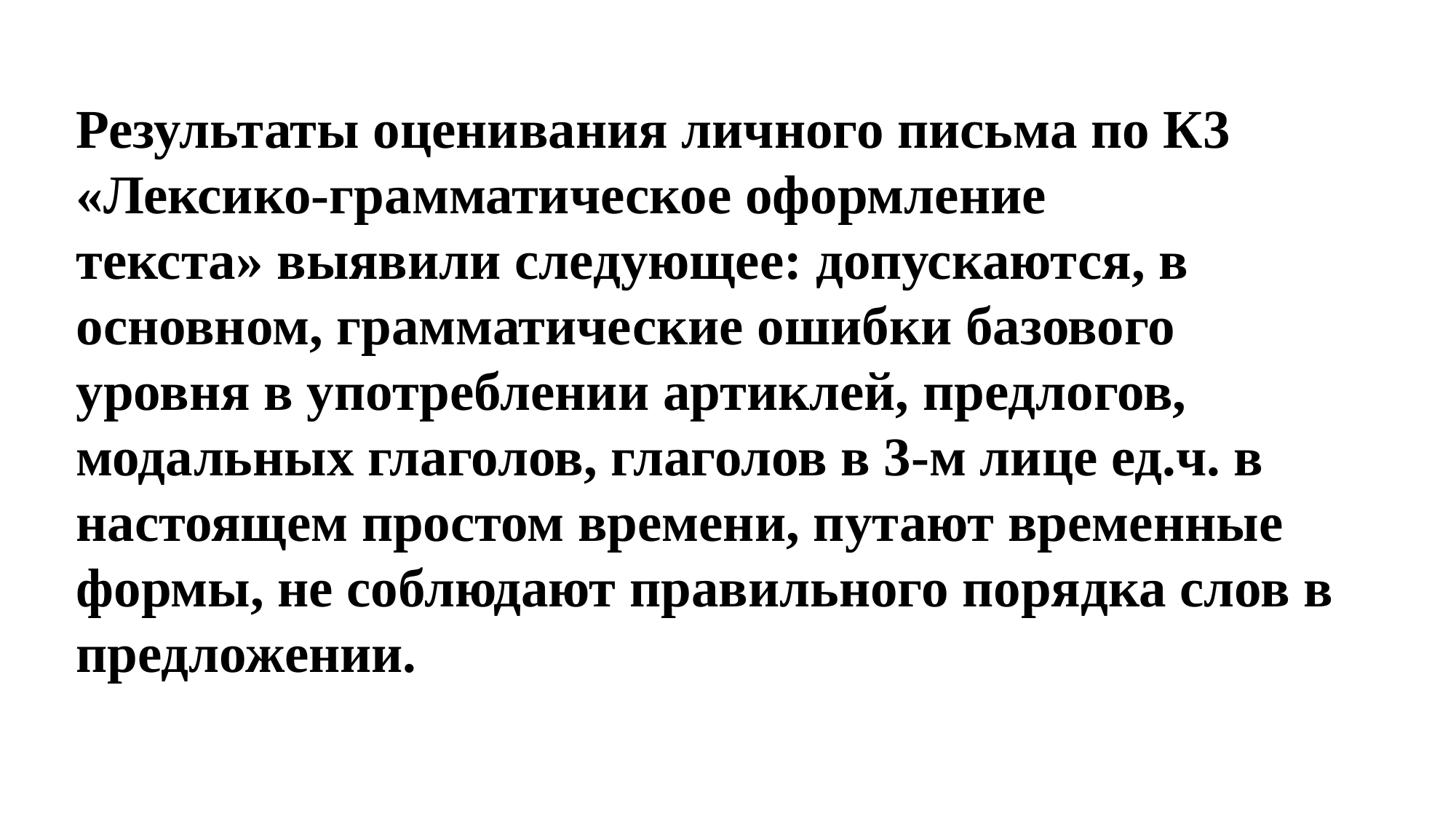

Результаты оценивания личного письма по К3 «Лексико-грамматическое оформление
текста» выявили следующее: допускаются, в основном, грамматические ошибки базового
уровня в употреблении артиклей, предлогов, модальных глаголов, глаголов в 3-м лице ед.ч. в настоящем простом времени, путают временные формы, не соблюдают правильного порядка слов в предложении.